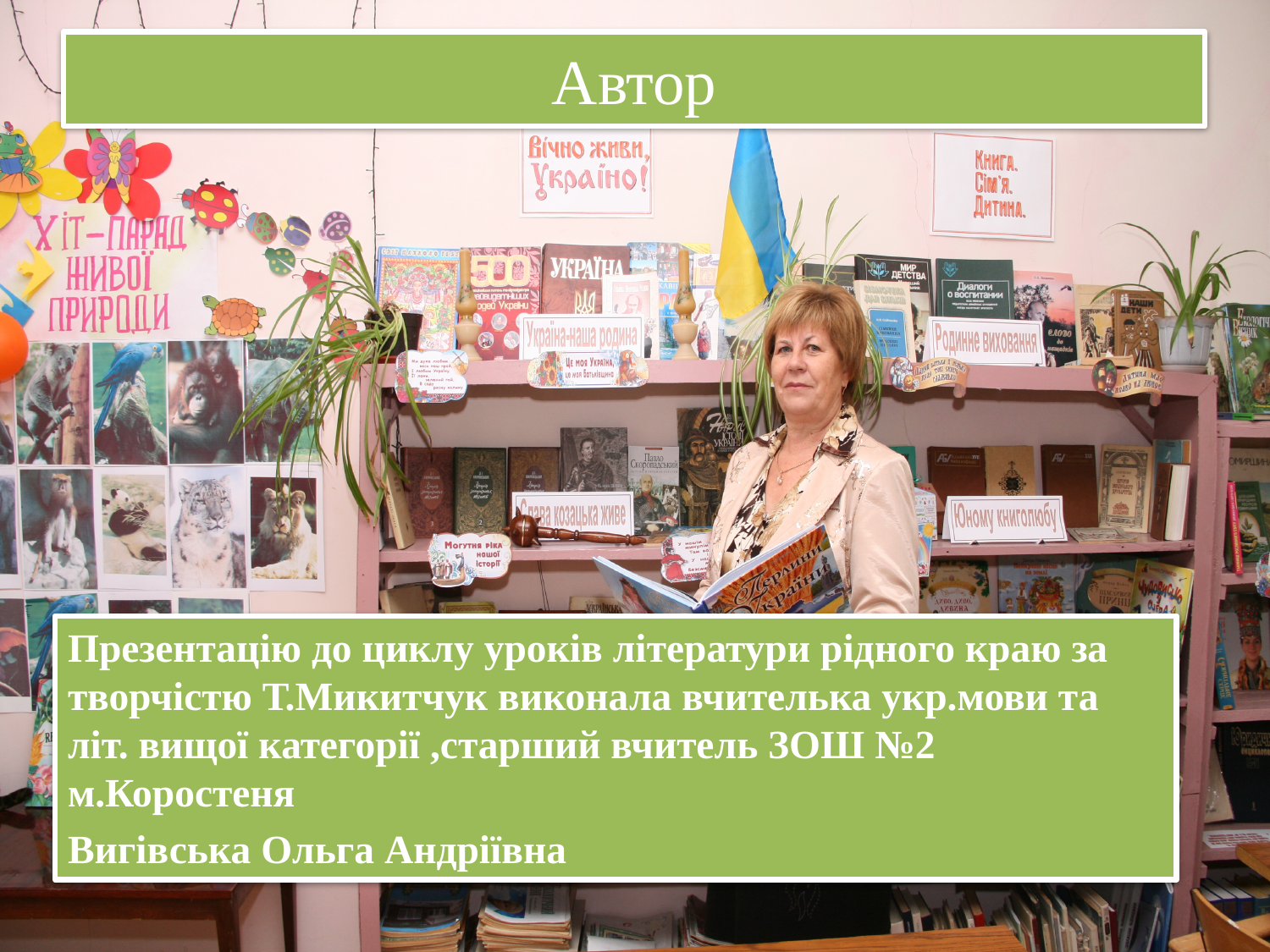

# Автор
Презентацію до циклу уроків літератури рідного краю за творчістю Т.Микитчук виконала вчителька укр.мови та літ. вищої категорії ,старший вчитель ЗОШ №2 м.Коростеня
Вигівська Ольга Андріївна